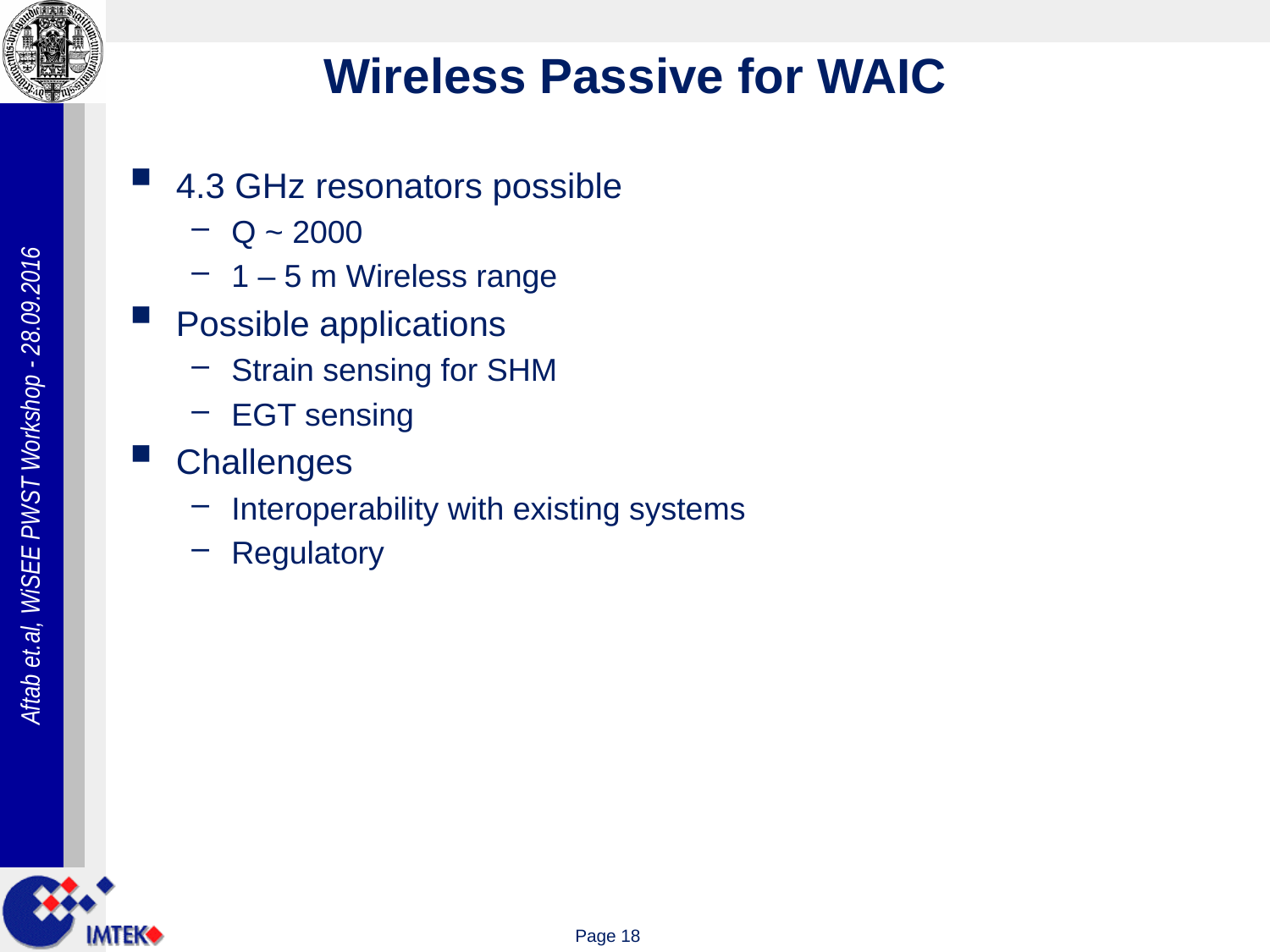

# Wireless Passive for WAIC
4.3 GHz resonators possible
Q ~ 2000
1 – 5 m Wireless range
Possible applications
Strain sensing for SHM
EGT sensing
Challenges
Interoperability with existing systems
Regulatory